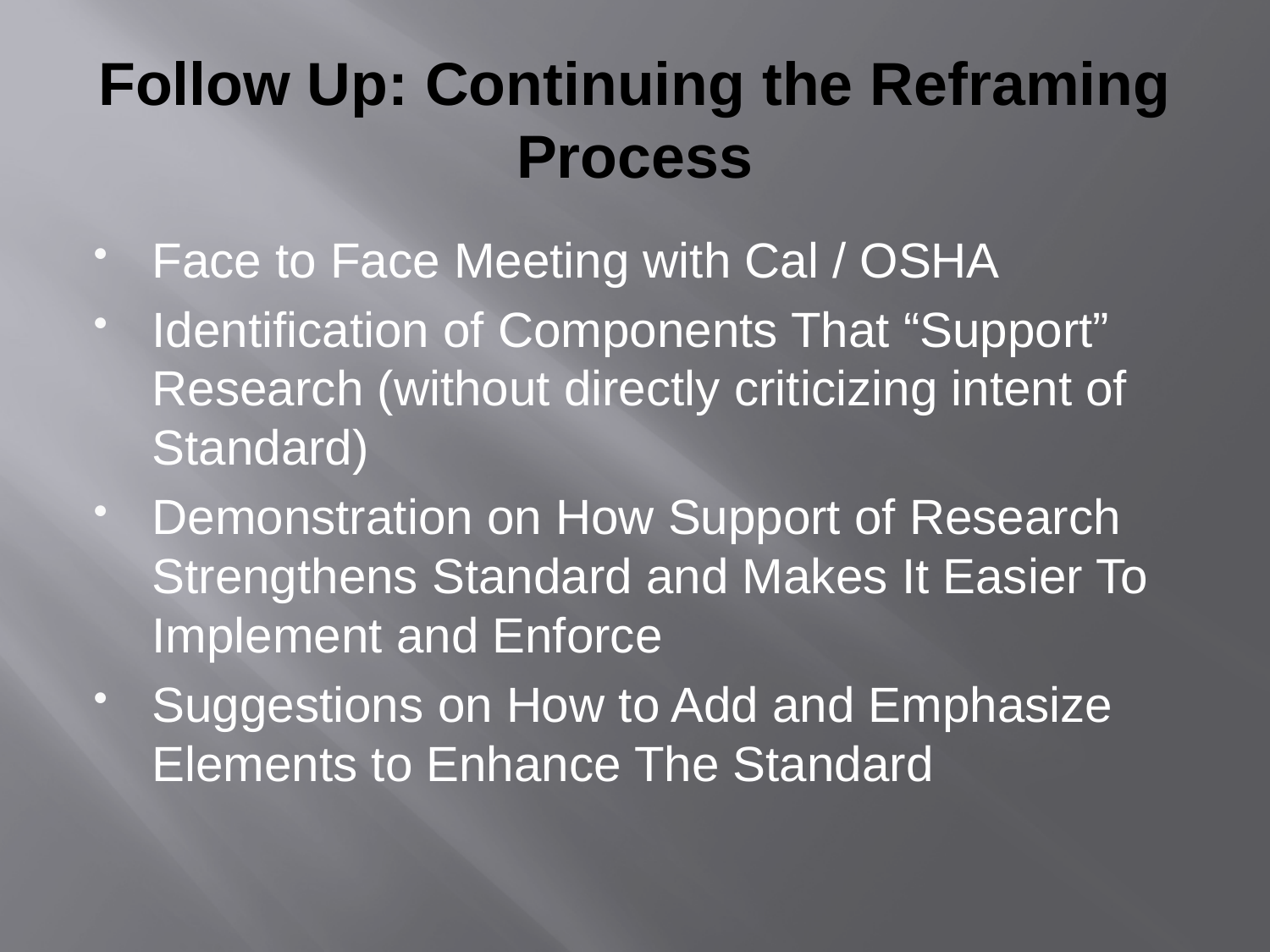

# Follow Up: Continuing the Reframing Process
Face to Face Meeting with Cal / OSHA
Identification of Components That “Support” Research (without directly criticizing intent of Standard)
Demonstration on How Support of Research Strengthens Standard and Makes It Easier To Implement and Enforce
Suggestions on How to Add and Emphasize Elements to Enhance The Standard